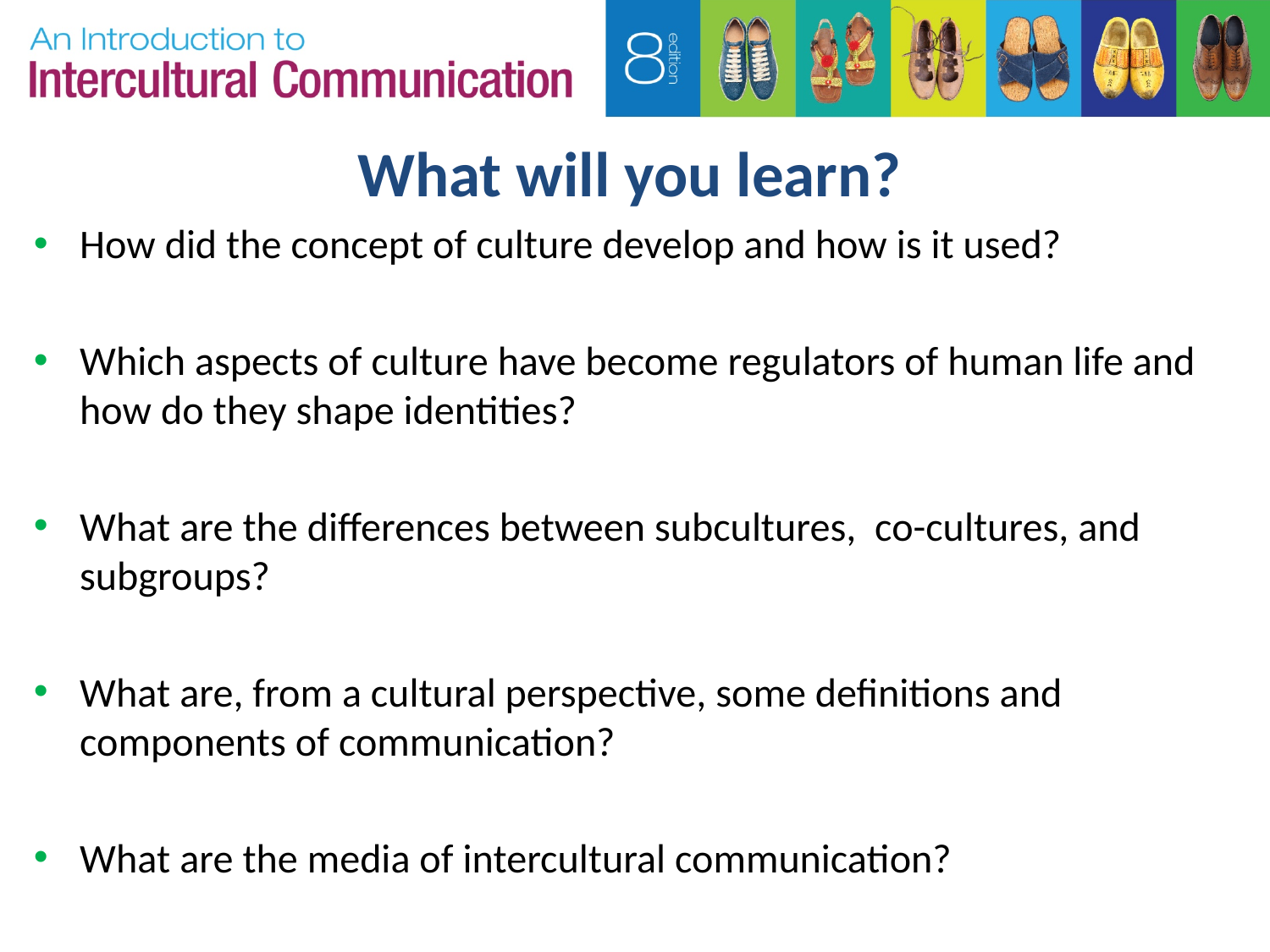

# What will you learn?
How did the concept of culture develop and how is it used?

Which aspects of culture have become regulators of human life and how do they shape identities?

What are the differences between subcultures,  co-cultures, and subgroups?

What are, from a cultural perspective, some definitions and components of communication?

What are the media of intercultural communication?